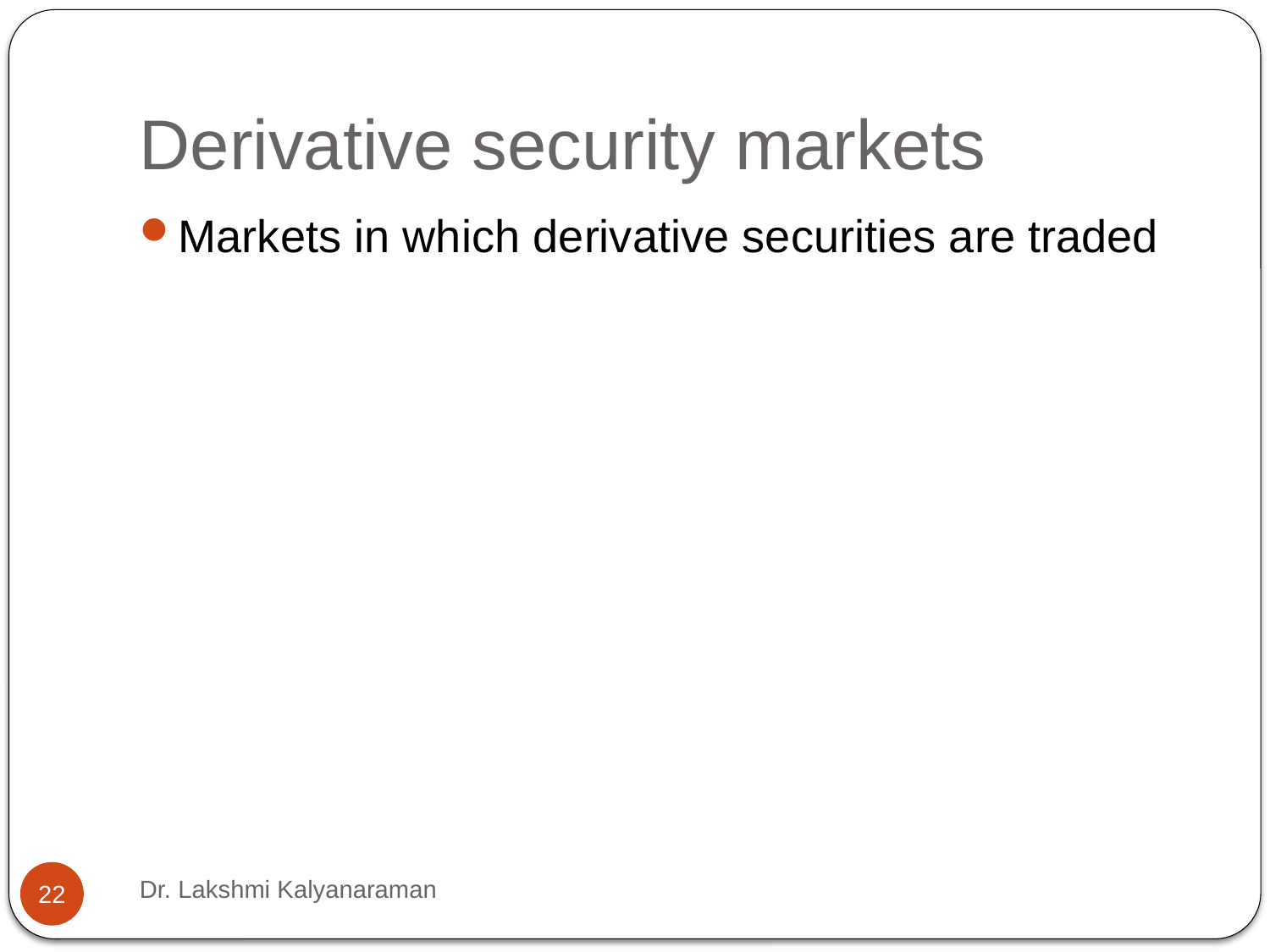

# Derivative security markets
Markets in which derivative securities are traded

Dr. Lakshmi Kalyanaraman
22